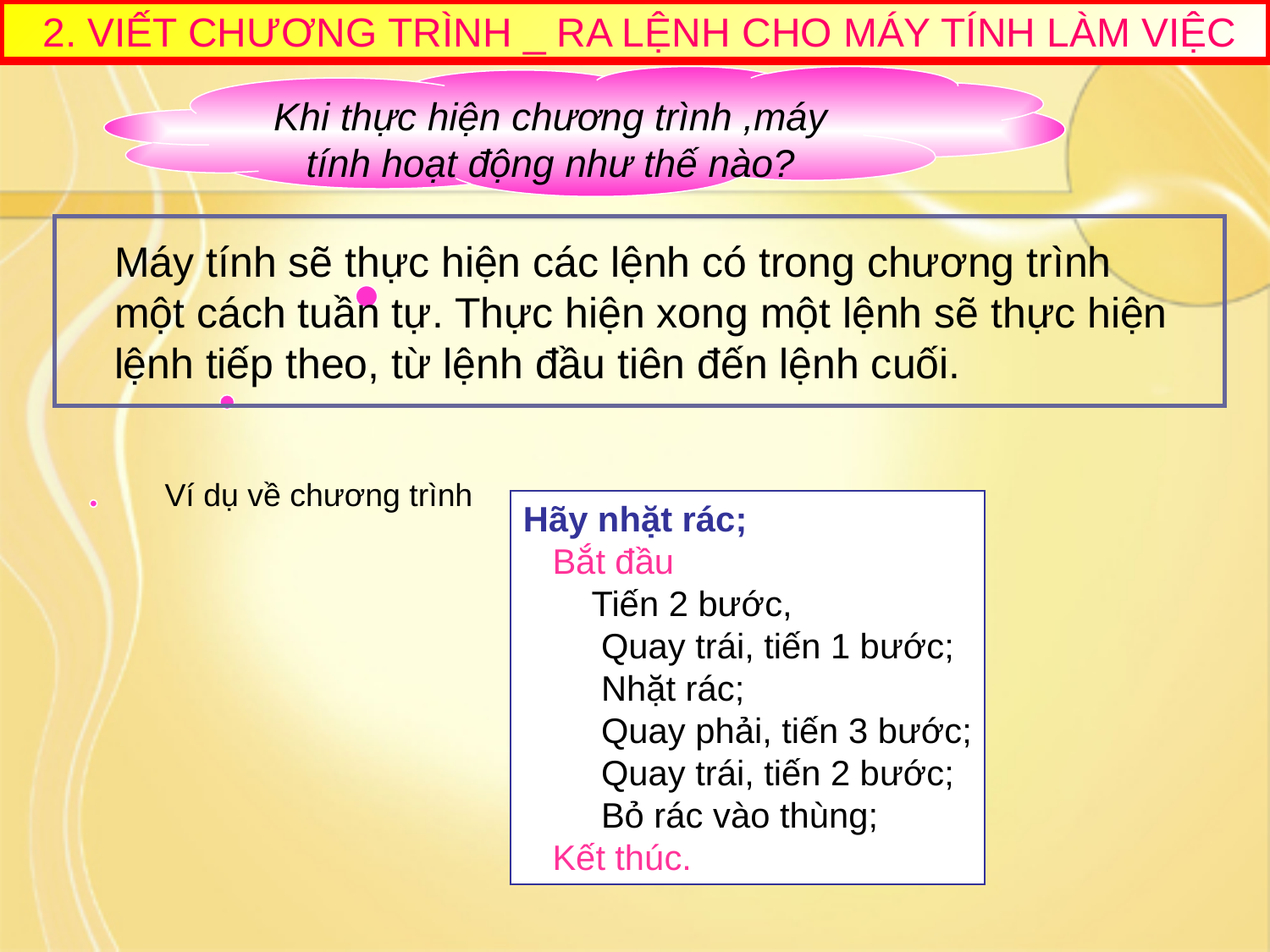

2. VIẾT CHƯƠNG TRÌNH _ RA LỆNH CHO MÁY TÍNH LÀM VIỆC
Khi thực hiện chương trình ,máy tính hoạt động như thế nào?

Máy tính sẽ thực hiện các lệnh có trong chương trình một cách tuần tự. Thực hiện xong một lệnh sẽ thực hiện lệnh tiếp theo, từ lệnh đầu tiên đến lệnh cuối.
Ví dụ về chương trình
Hãy nhặt rác;
   Bắt đầu
       Tiến 2 bước,
        Quay trái, tiến 1 bước;
        Nhặt rác;
        Quay phải, tiến 3 bước;
        Quay trái, tiến 2 bước;
        Bỏ rác vào thùng;
   Kết thúc.